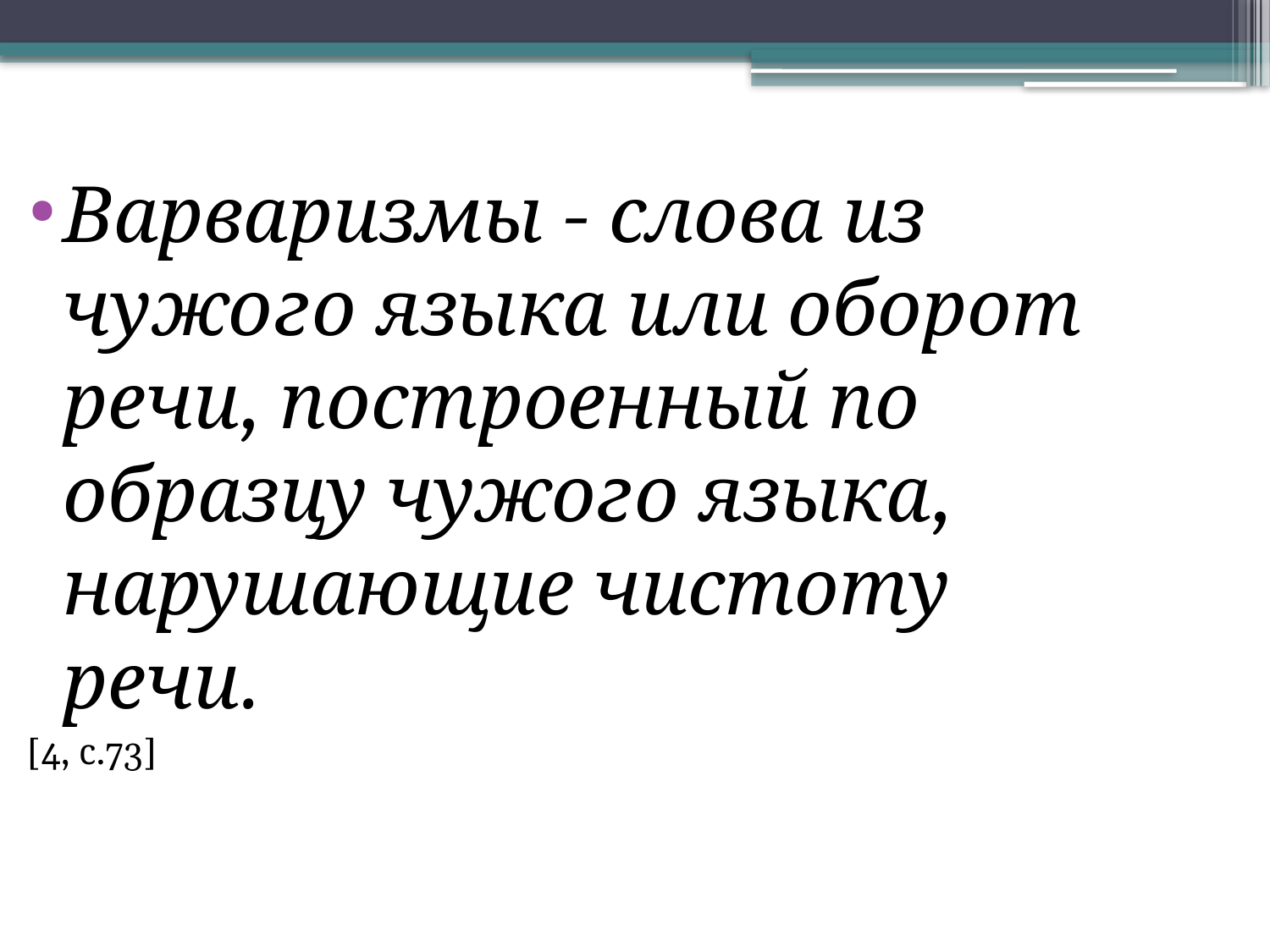

Варваризмы - слова из чужого языка или оборот речи, построенный по образцу чужого языка, нарушающие чистоту речи.
[4, с.73]